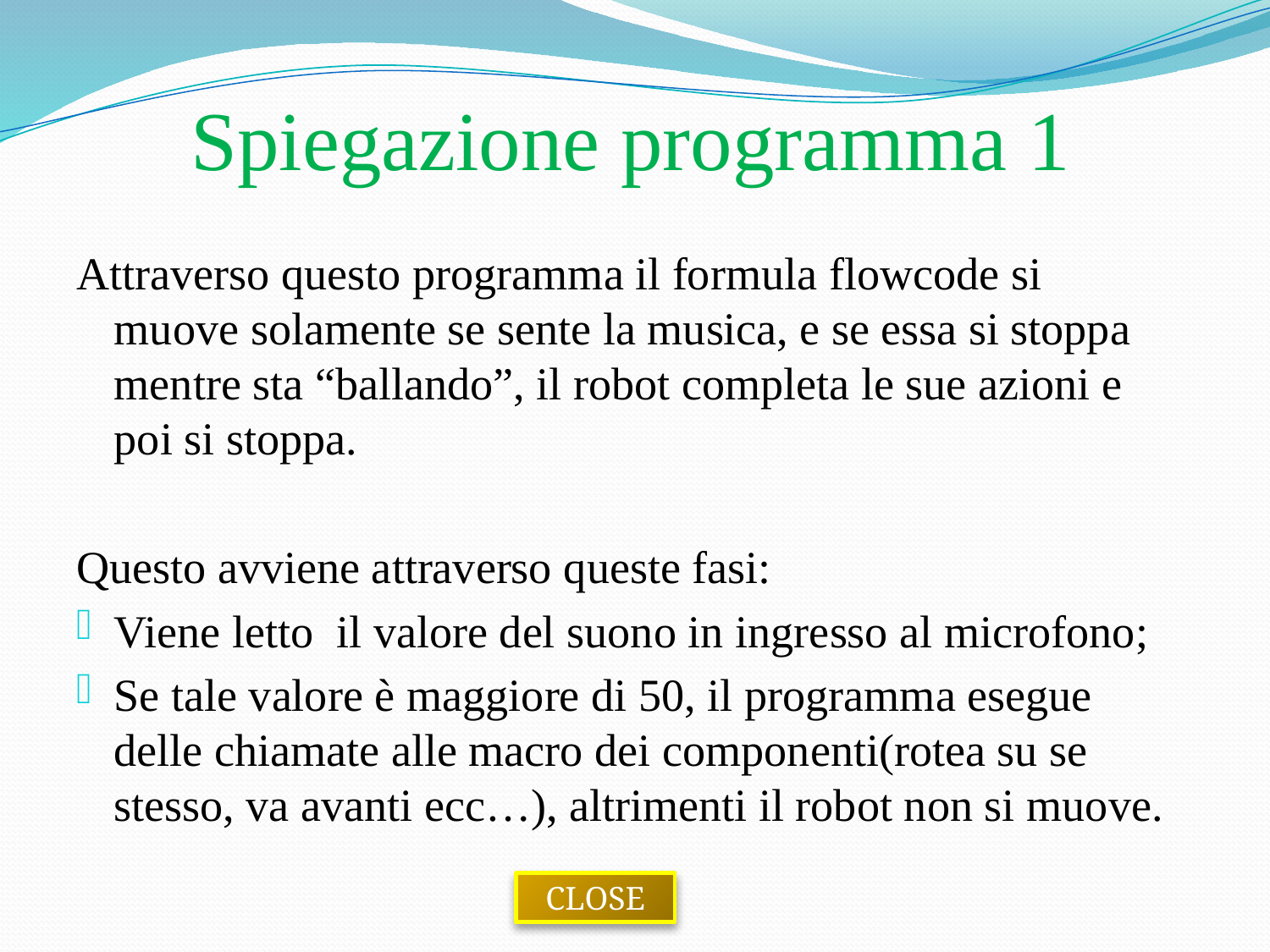

# Spiegazione programma 1
Attraverso questo programma il formula flowcode si muove solamente se sente la musica, e se essa si stoppa mentre sta “ballando”, il robot completa le sue azioni e poi si stoppa.

Questo avviene attraverso queste fasi:
Viene letto  il valore del suono in ingresso al microfono;
Se tale valore è maggiore di 50, il programma esegue delle chiamate alle macro dei componenti(rotea su se stesso, va avanti ecc…), altrimenti il robot non si muove.
CLOSE